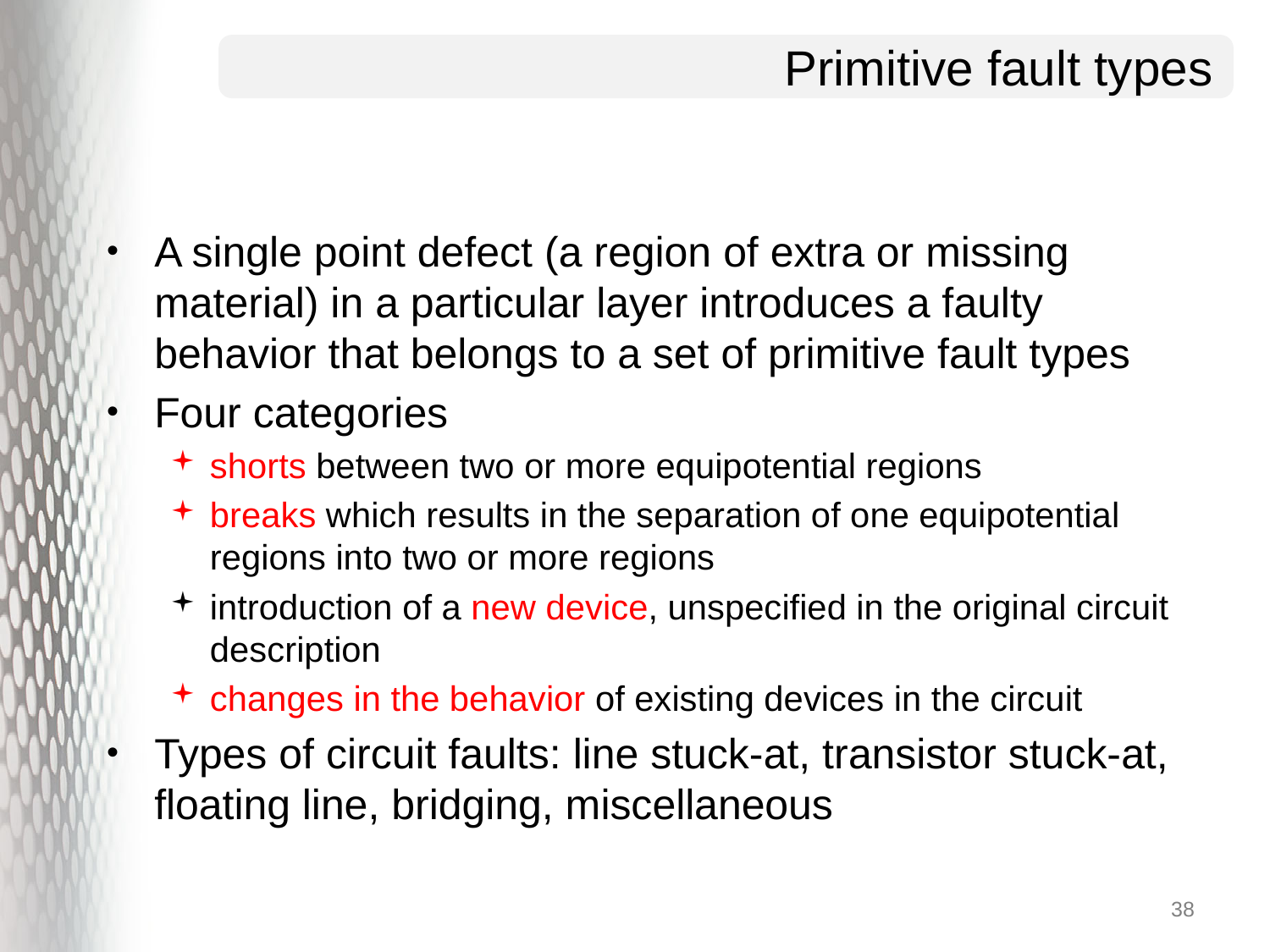

# Primitive fault types
A single point defect (a region of extra or missing material) in a particular layer introduces a faulty behavior that belongs to a set of primitive fault types
Four categories
shorts between two or more equipotential regions
breaks which results in the separation of one equipotential regions into two or more regions
introduction of a new device, unspecified in the original circuit description
changes in the behavior of existing devices in the circuit
Types of circuit faults: line stuck-at, transistor stuck-at, floating line, bridging, miscellaneous